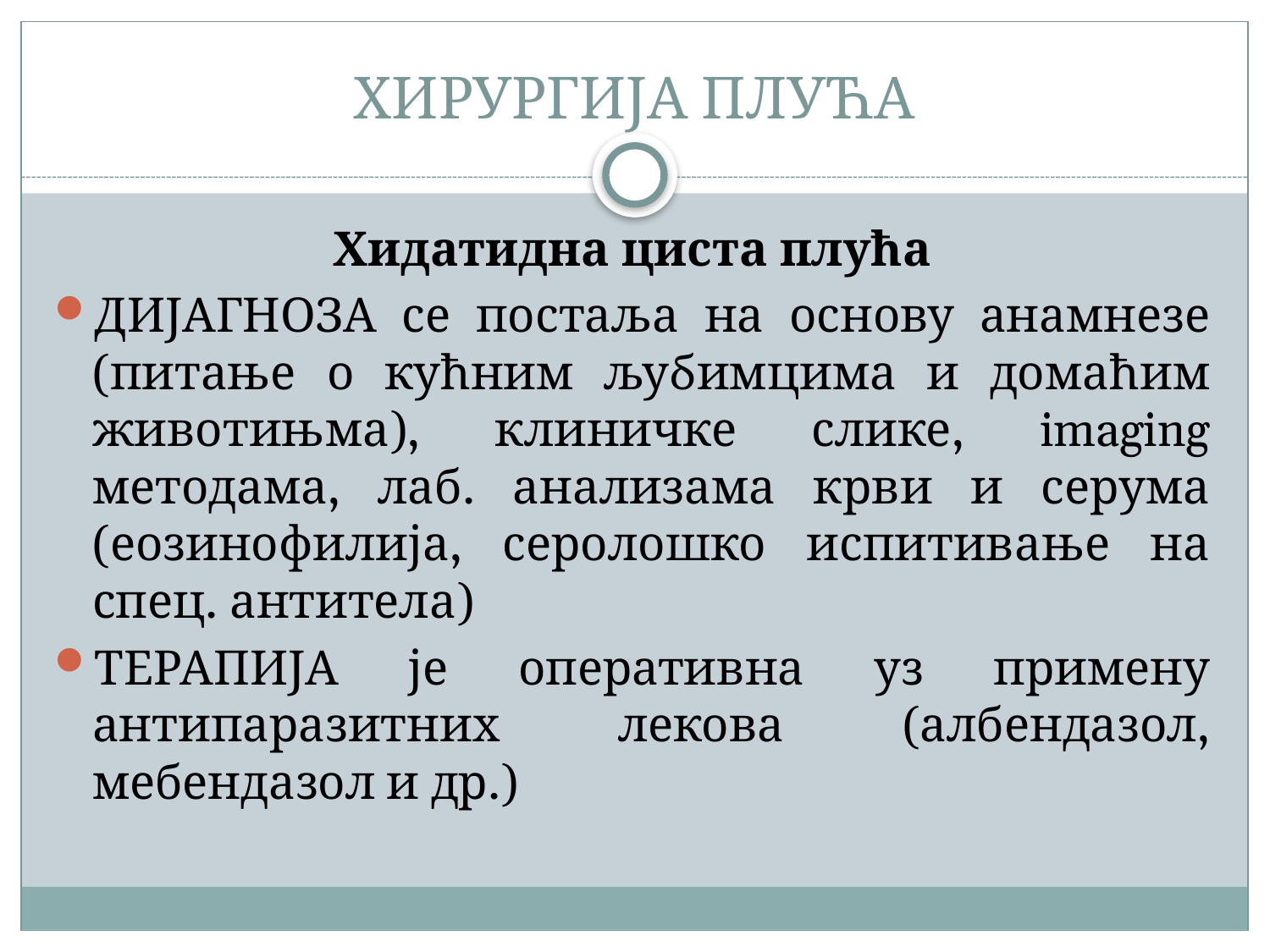

# ХИРУРГИЈА ПЛУЋА
Хидатидна циста плућа
ДИЈАГНОЗА се постаља на основу анамнезе (питање о кућним љубимцима и домаћим животињма), клиничке слике, imaging методама, лаб. анализама крви и серума (еозинофилија, серолошко испитивање на спец. антитела)
ТЕРАПИЈА је оперативна уз примену антипаразитних лекова (албендазол, мебендазол и др.)